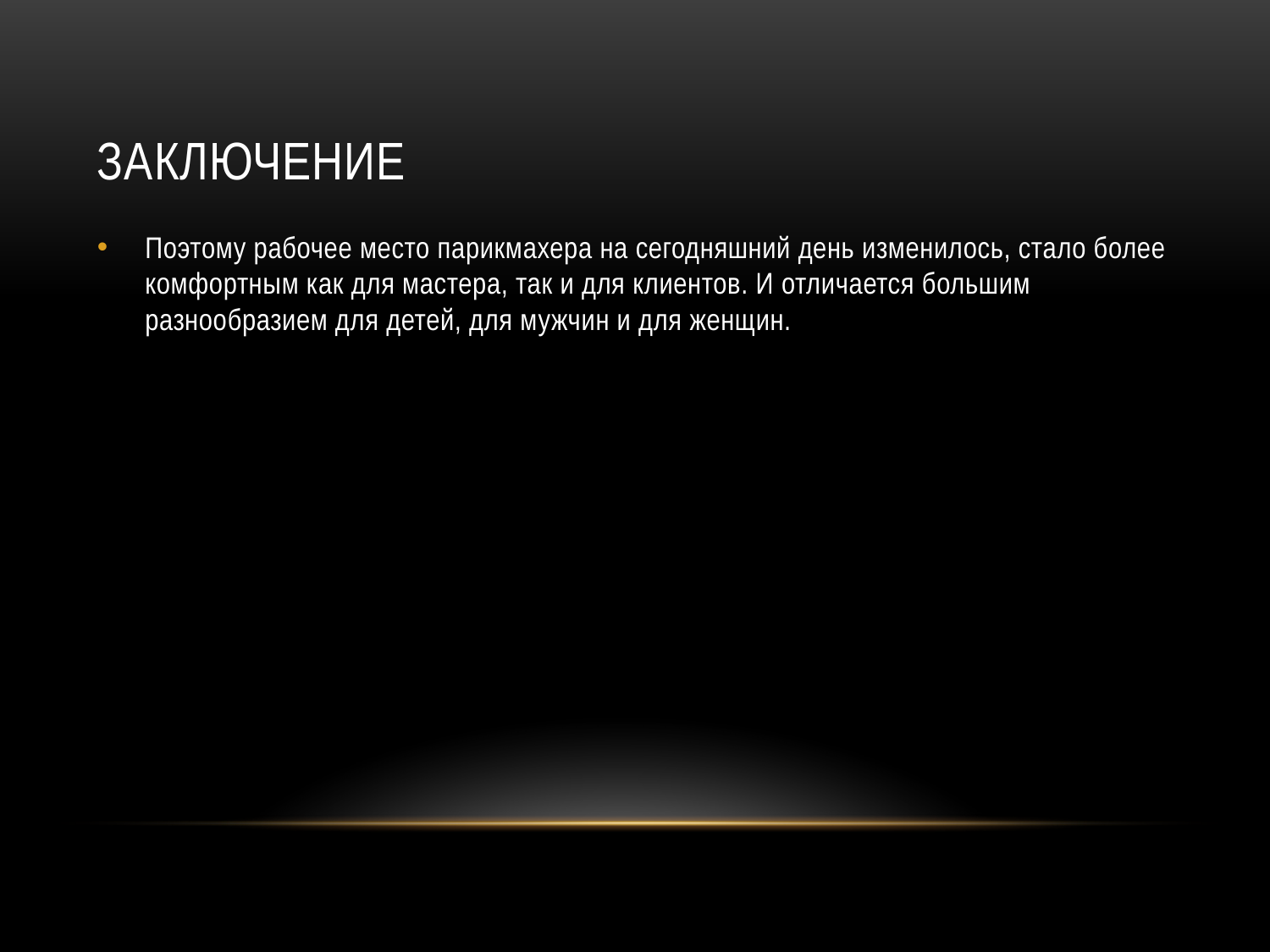

# заключение
Поэтому рабочее место парикмахера на сегодняшний день изменилось, стало более комфортным как для мастера, так и для клиентов. И отличается большим разнообразием для детей, для мужчин и для женщин.